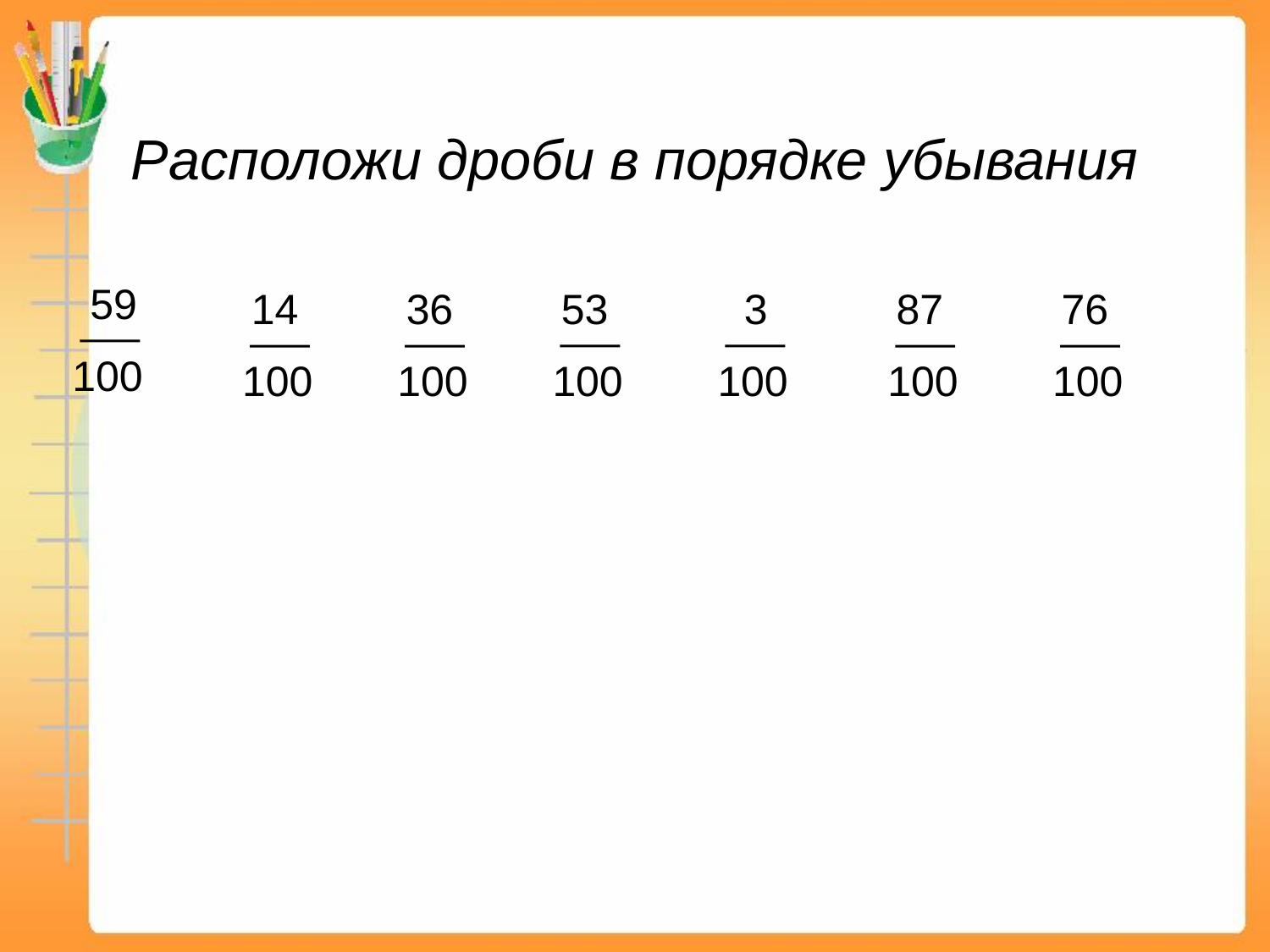

Расположи дроби в порядке убывания
  59
100

 14
100

 36
100

 53
100

   3
100

 87
100

 76
100